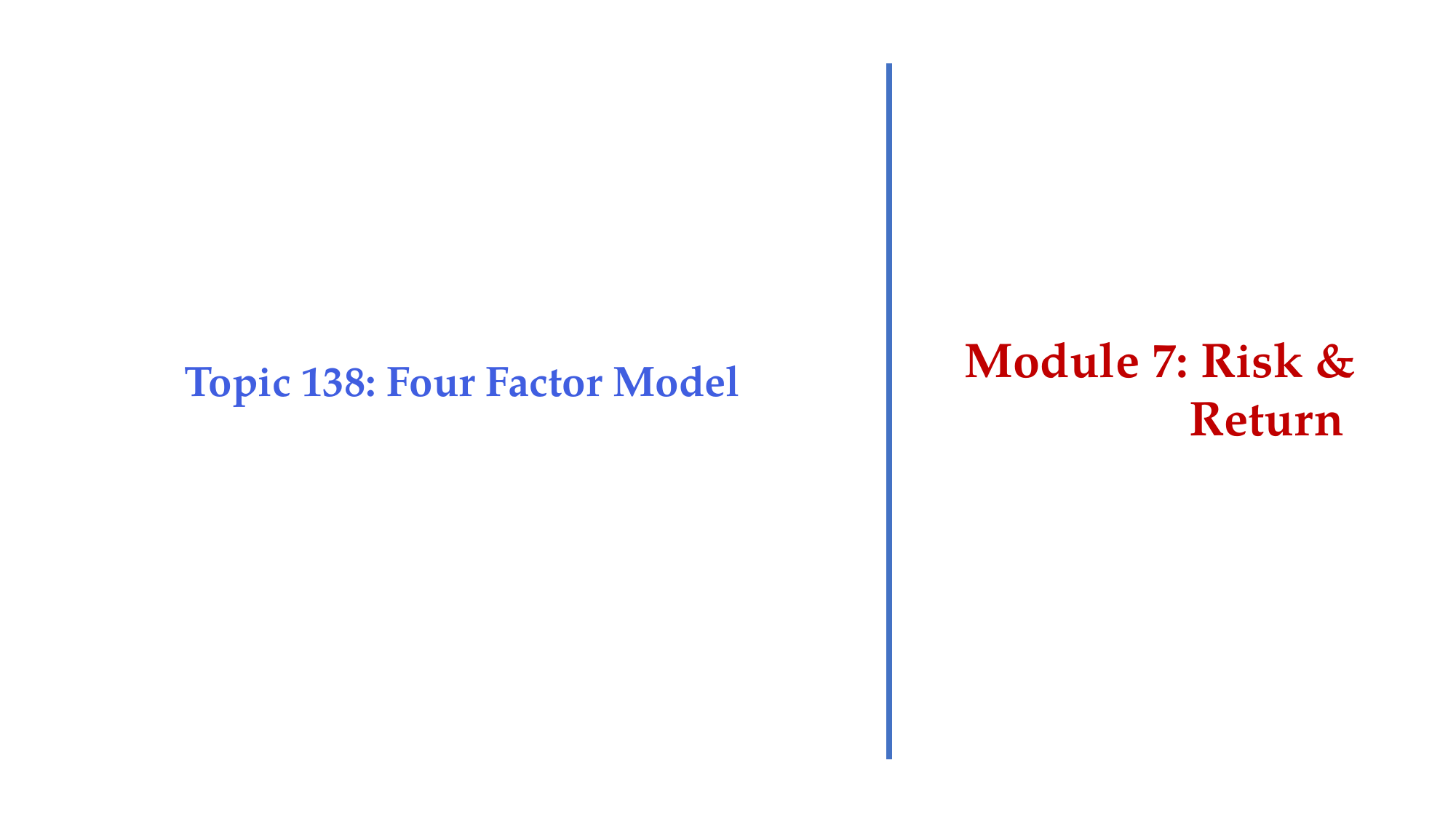

Topic 138: Four Factor Model
Module 7: Risk & Return